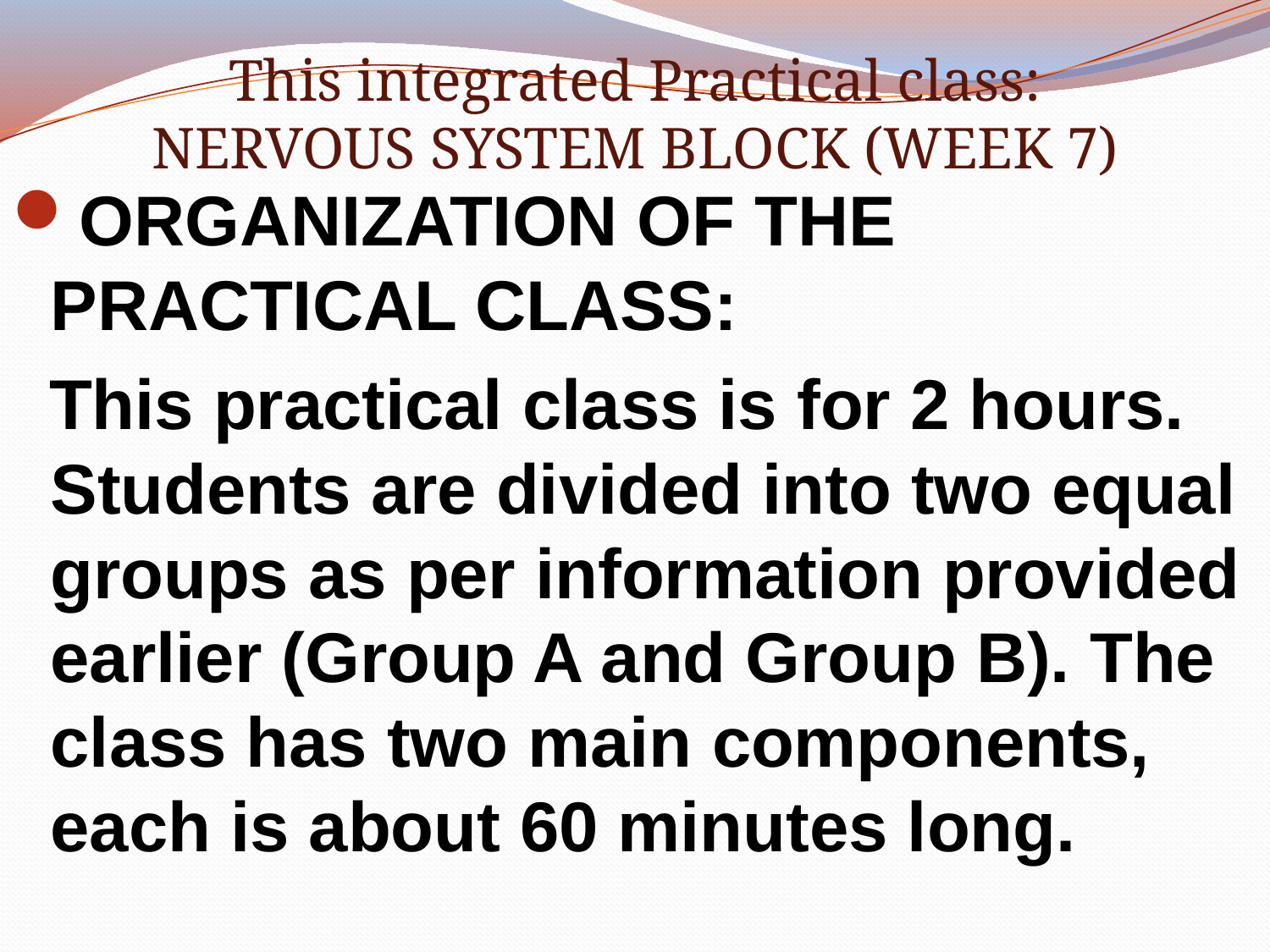

# This integrated Practical class: NERVOUS SYSTEM BLOCK (WEEK 7)
ORGANIZATION OF THE PRACTICAL CLASS:
This practical class is for 2 hours. Students are divided into two equal groups as per information provided earlier (Group A and Group B). The class has two main components, each is about 60 minutes long.